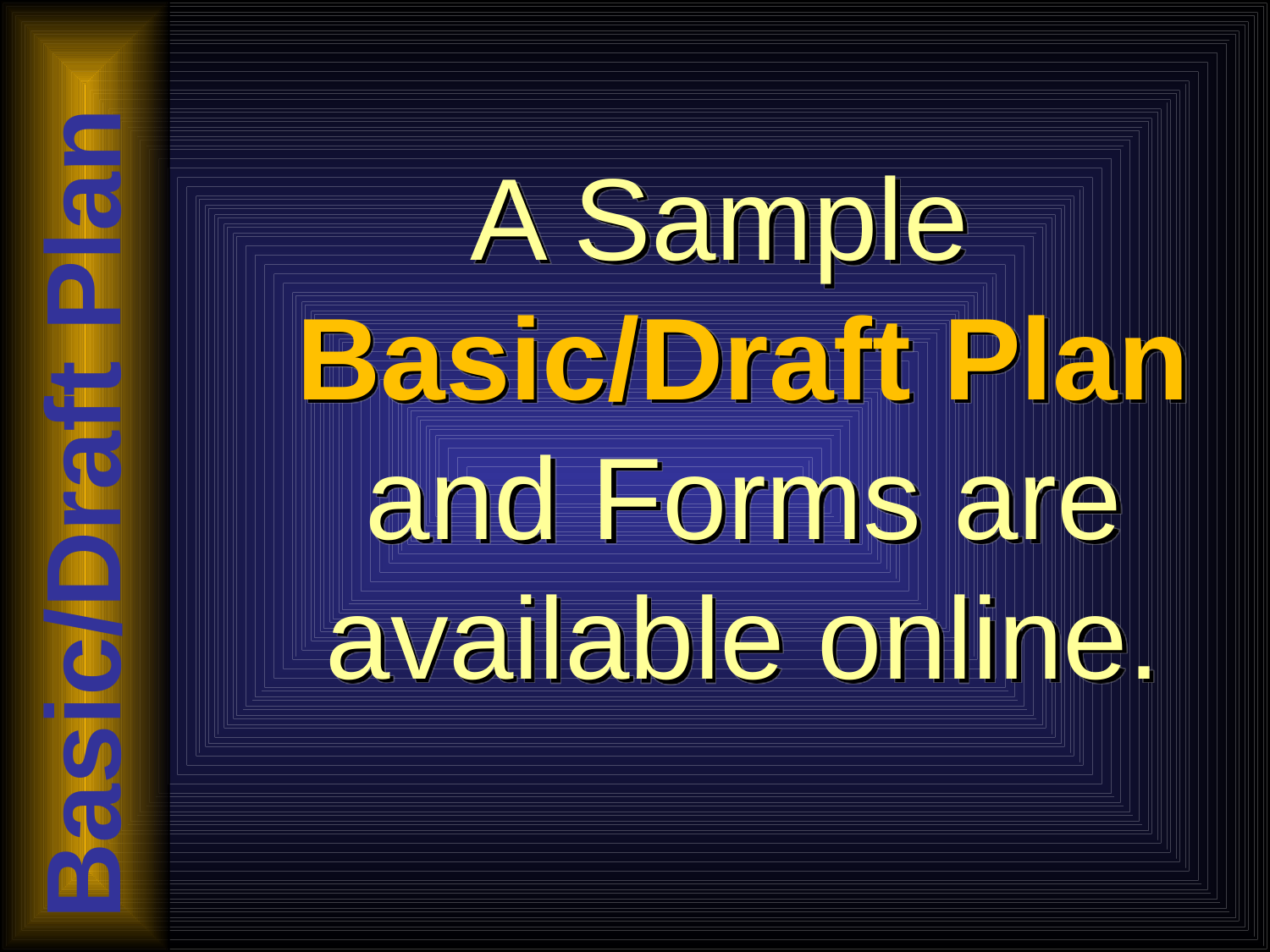

A Sample Basic/Draft Plan and Forms are available online.

Basic/Draft Plan